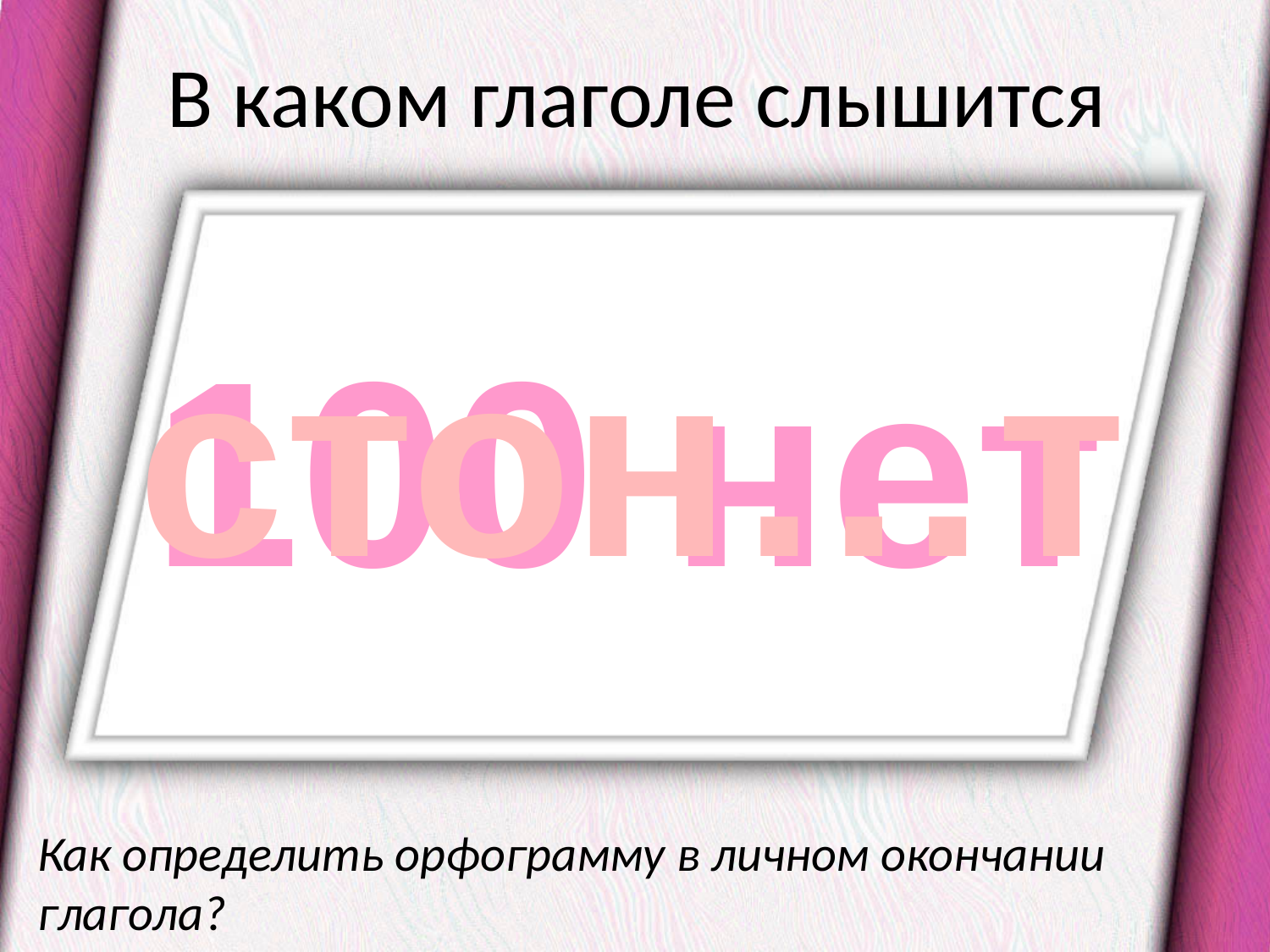

В каком глаголе слышится
стон…т
100 нет
Как определить орфограмму в личном окончании глагола?